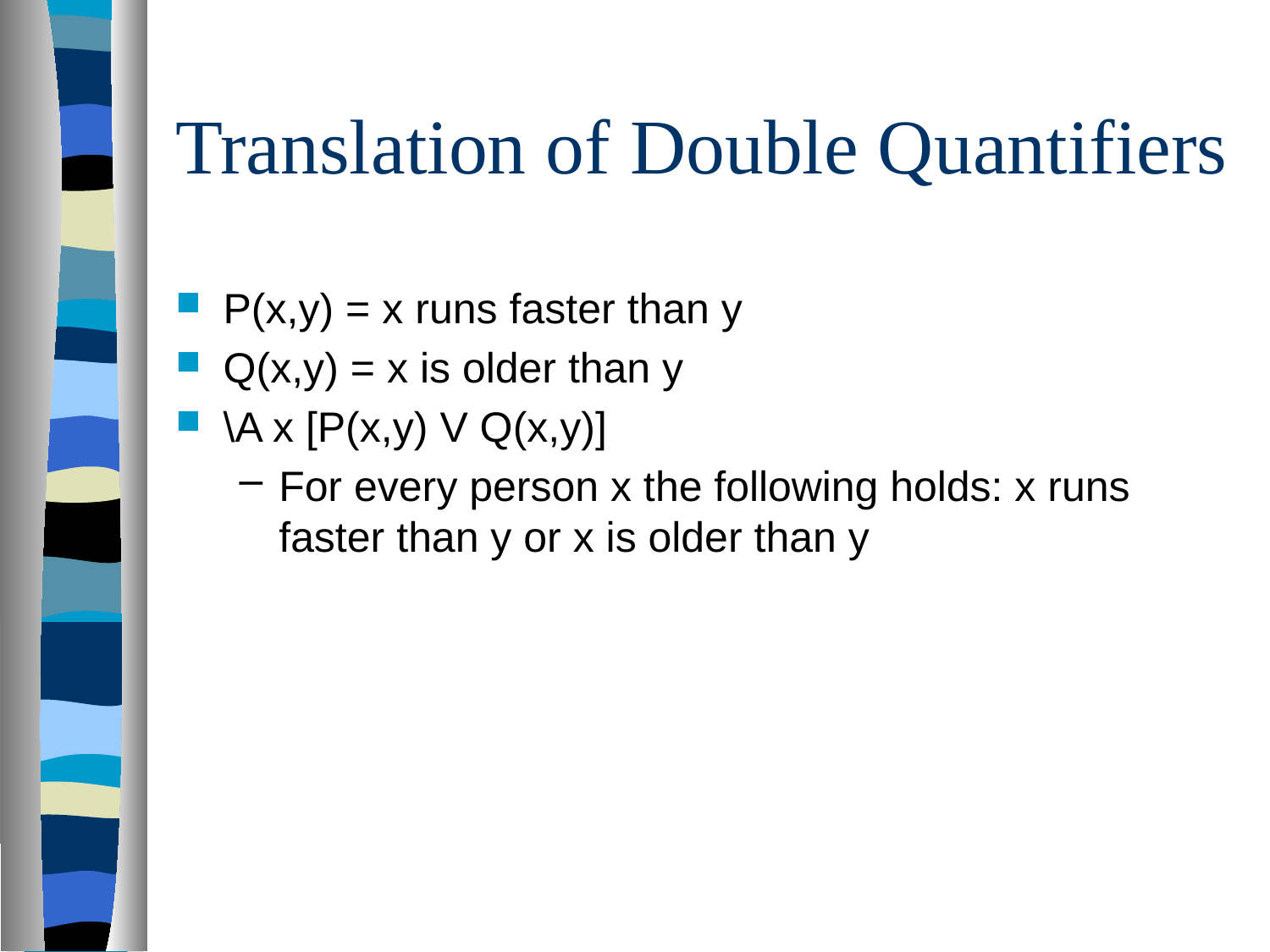

# Translation of Double Quantifiers
P(x,y) = x runs faster than y
Q(x,y) = x is older than y
\A x [P(x,y) V Q(x,y)]
For every person x the following holds: x runs faster than y or x is older than y